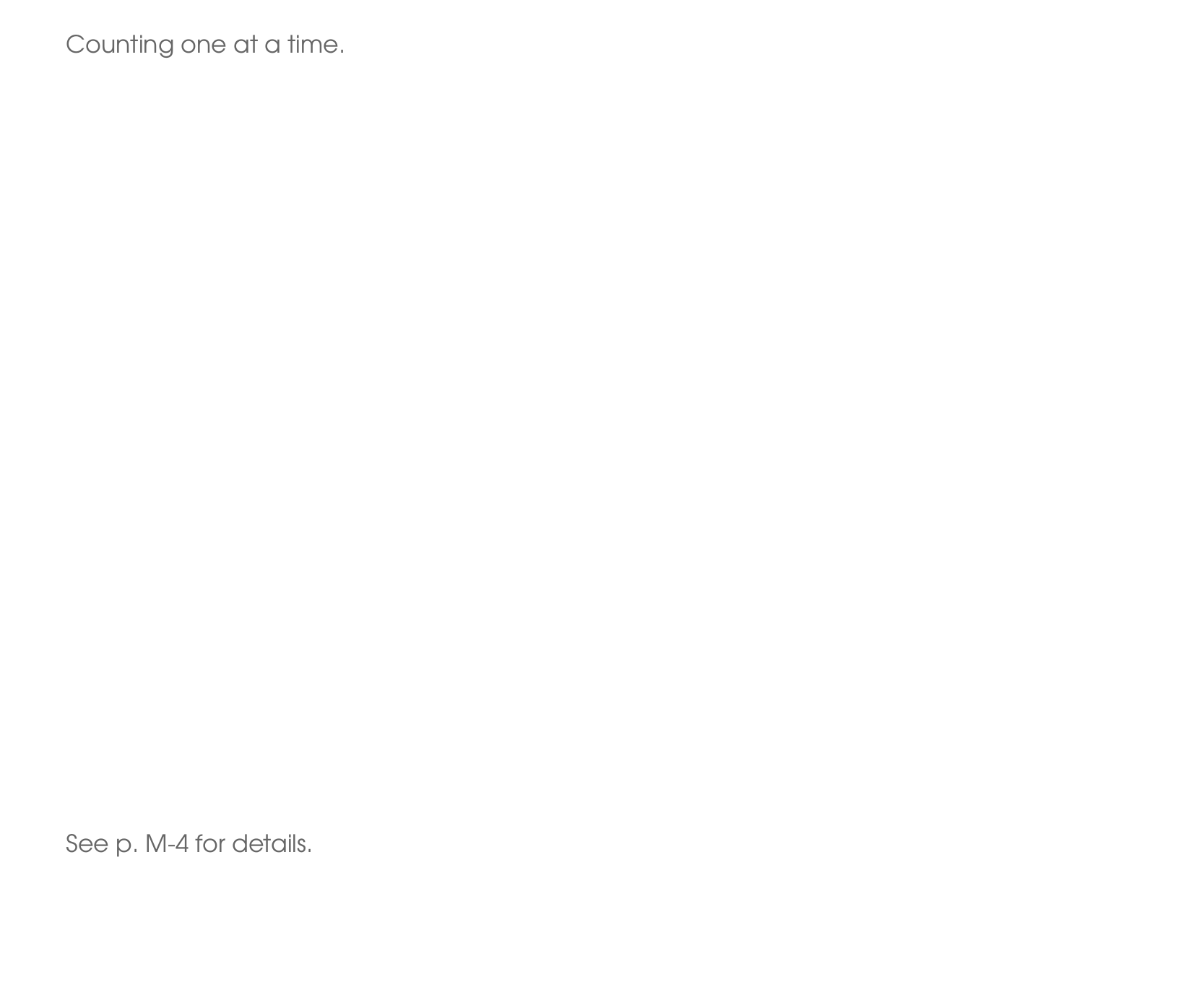

Counting one at a time.
See p. M-4 for details.